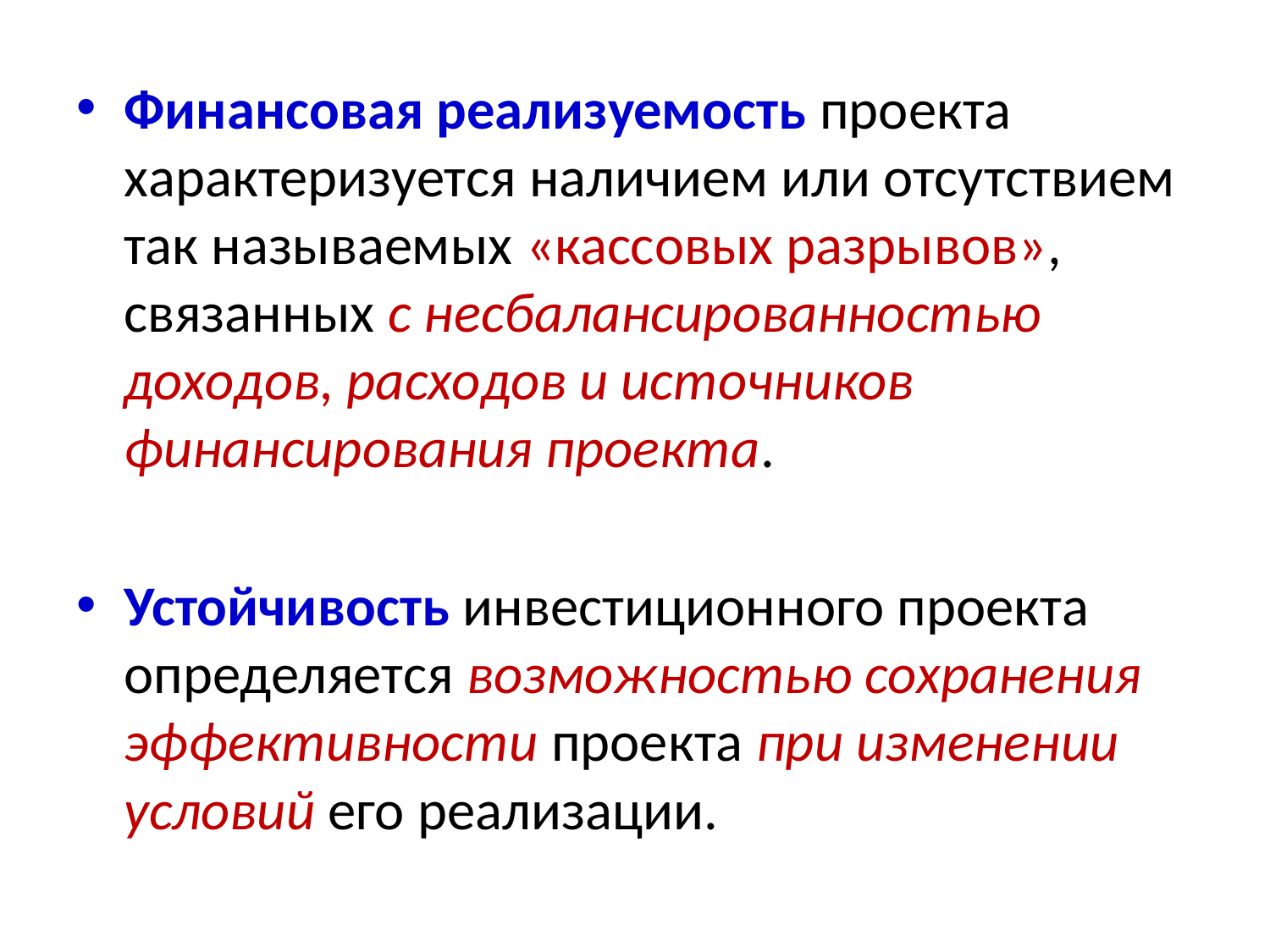

Финансовая реализуемость проекта характеризуется наличием или отсутствием так называемых «кассовых разрывов», связанных с несбалансированностью доходов, расходов и источников финансирования проекта.

Устойчивость инвестиционного проекта определяется возможностью сохранения эффективности проекта при изменении условий его реализации.